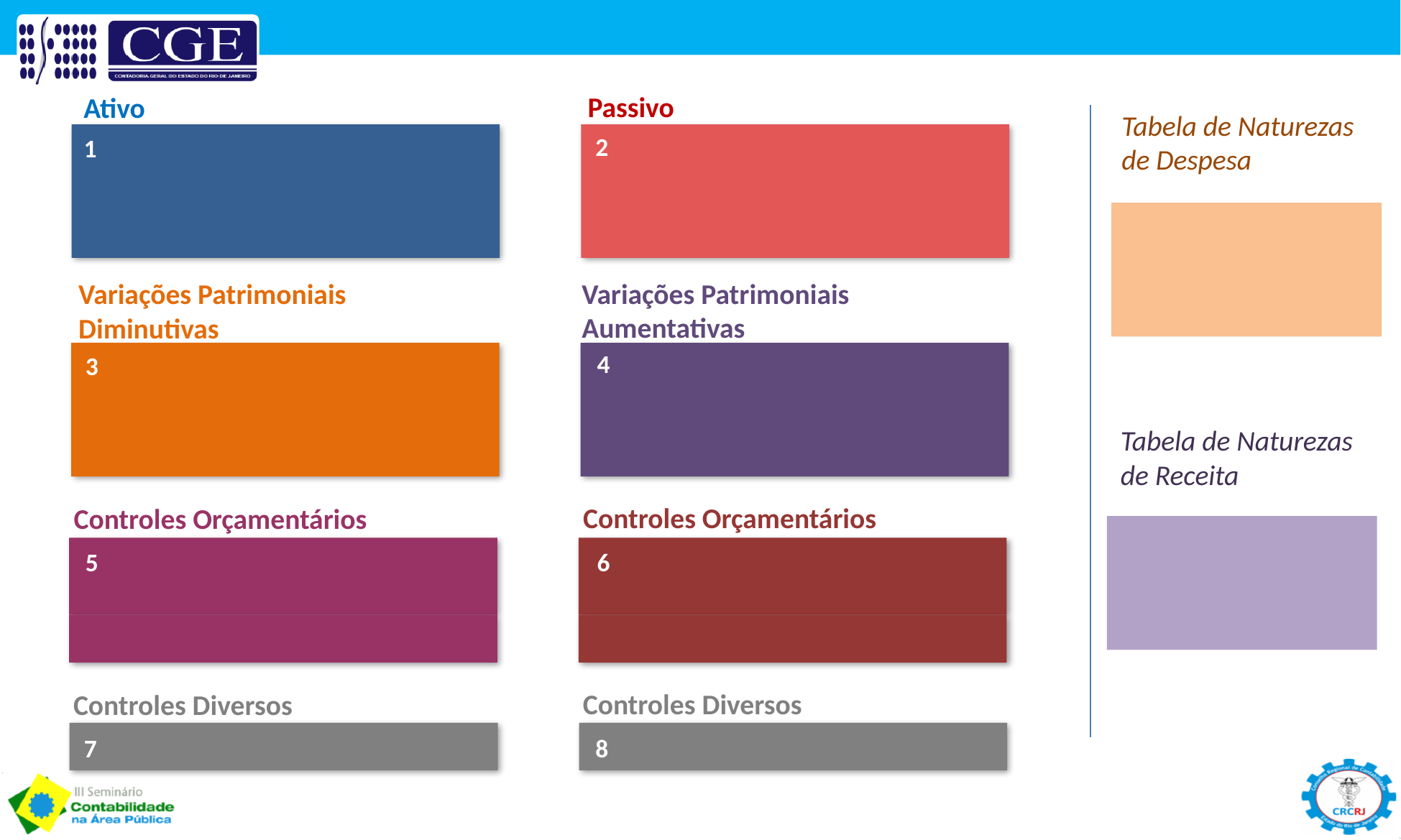

Passivo
Ativo
Tabela de Naturezas de Despesa

2
1

Variações Patrimoniais
Aumentativas
Variações Patrimoniais
Diminutivas

4
3
Controles Orçamentários
Controles Orçamentários

6
5

Tabela de Naturezas de Receita

Controles Diversos
Controles Diversos

7
8